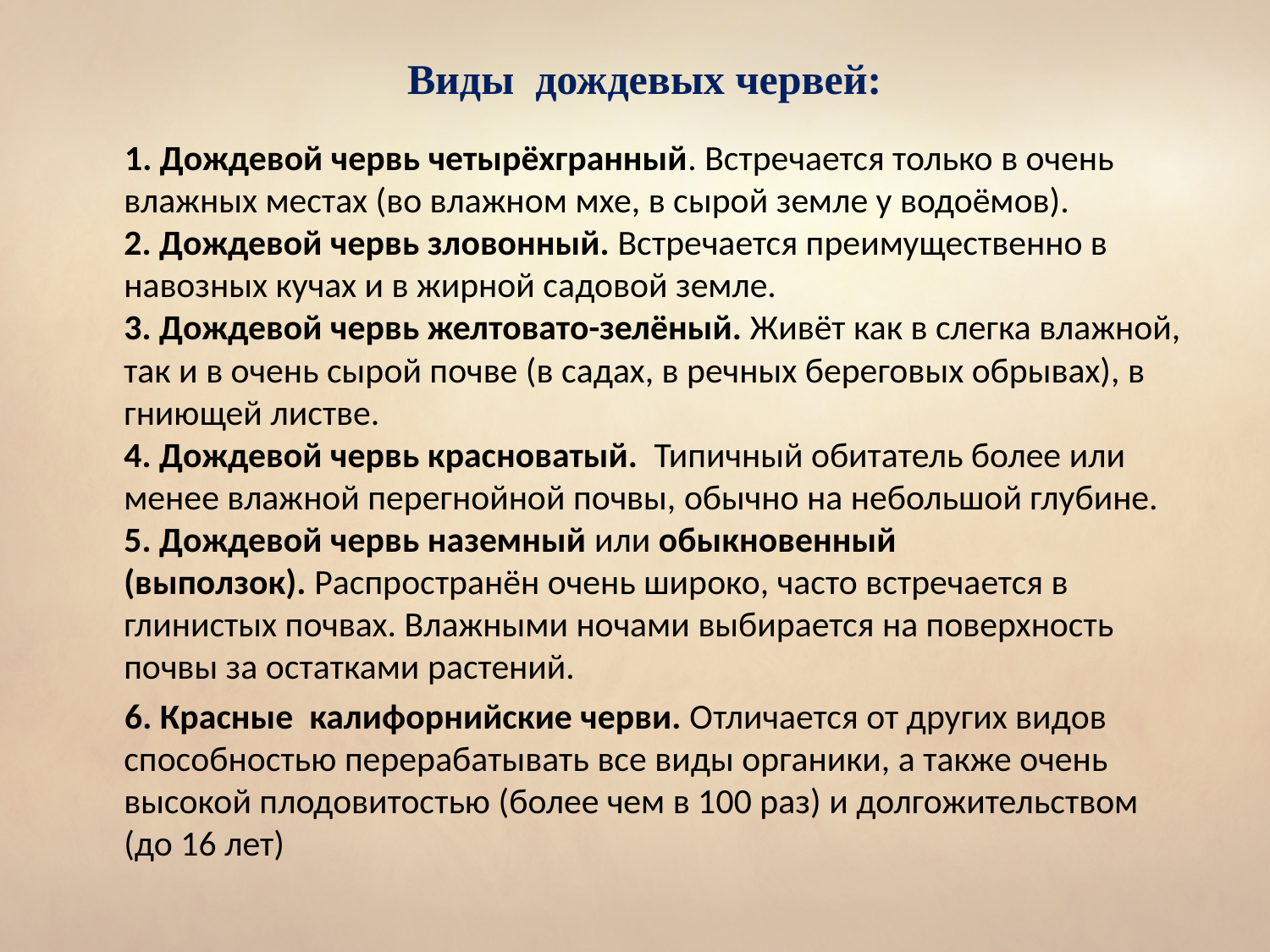

# Виды  дождевых червей:
      1. Дождевой червь четырёхгранный. Встречается только в очень влажных местах (во влажном мхе, в сырой земле у водоёмов). 
2. Дождевой червь зловонный. Встречается преимущественно в навозных кучах и в жирной садовой земле.
3. Дождевой червь желтовато-зелёный. Живёт как в слегка влажной, так и в очень сырой почве (в садах, в речных береговых обрывах), в гниющей листве.
4. Дождевой червь красноватый.  Типичный обитатель более или менее влажной перегнойной почвы, обычно на небольшой глубине.
5. Дождевой червь наземный или обыкновенный (выползок). Распространён очень широко, часто встречается в глинистых почвах. Влажными ночами выбирается на поверхность почвы за остатками растений.
      6. Красные  калифорнийские черви. Отличается от других видов способностью перерабатывать все виды органики, а также очень высокой плодовитостью (более чем в 100 раз) и долгожительством (до 16 лет)